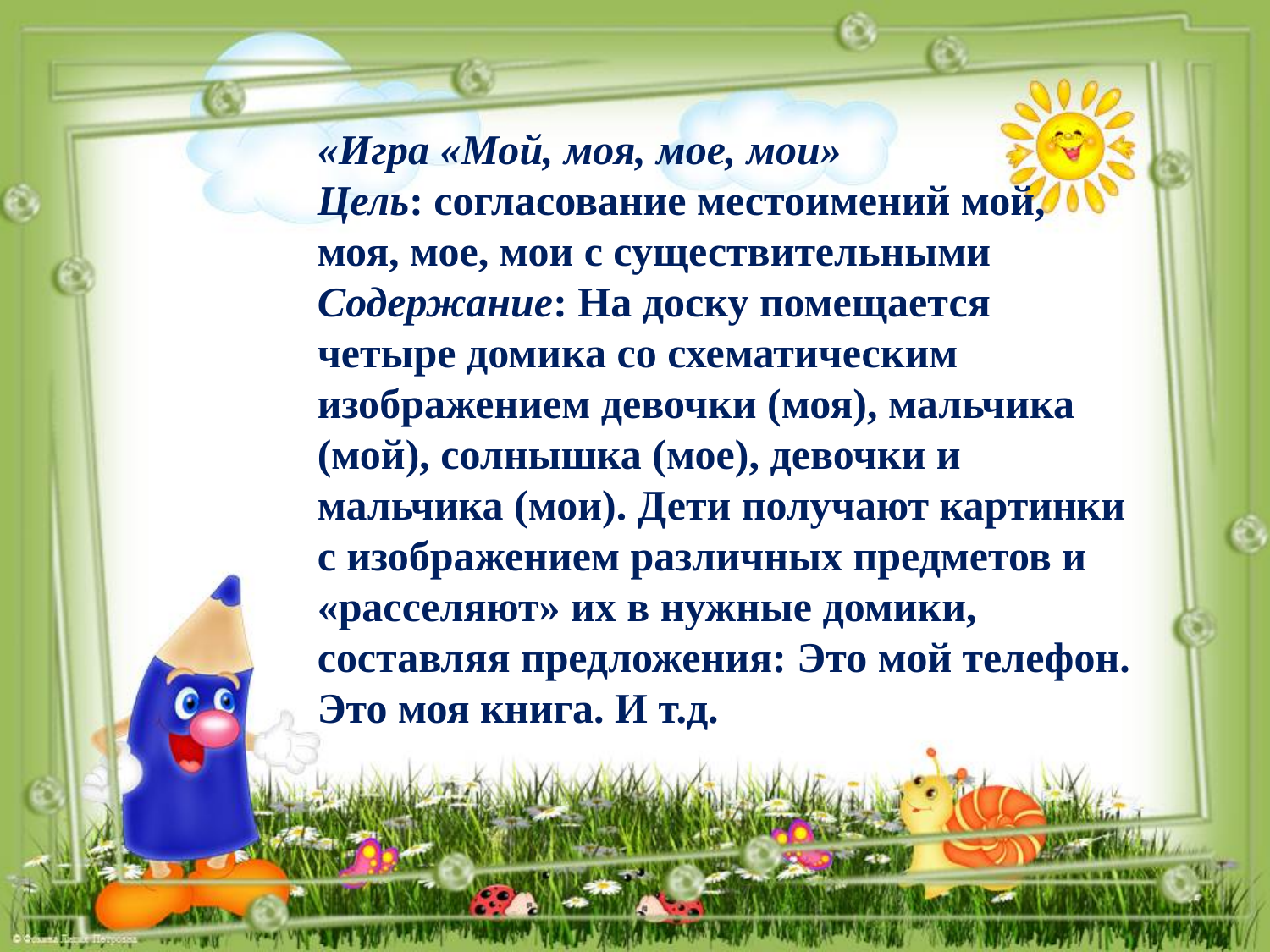

«Игра «Мой, моя, мое, мои»
Цель: согласование местоимений мой, моя, мое, мои с существительными
Содержание: На доску помещается четыре домика со схематическим изображением девочки (моя), мальчика (мой), солнышка (мое), девочки и мальчика (мои). Дети получают картинки с изображением различных предметов и «расселяют» их в нужные домики, составляя предложения: Это мой телефон. Это моя книга. И т.д.